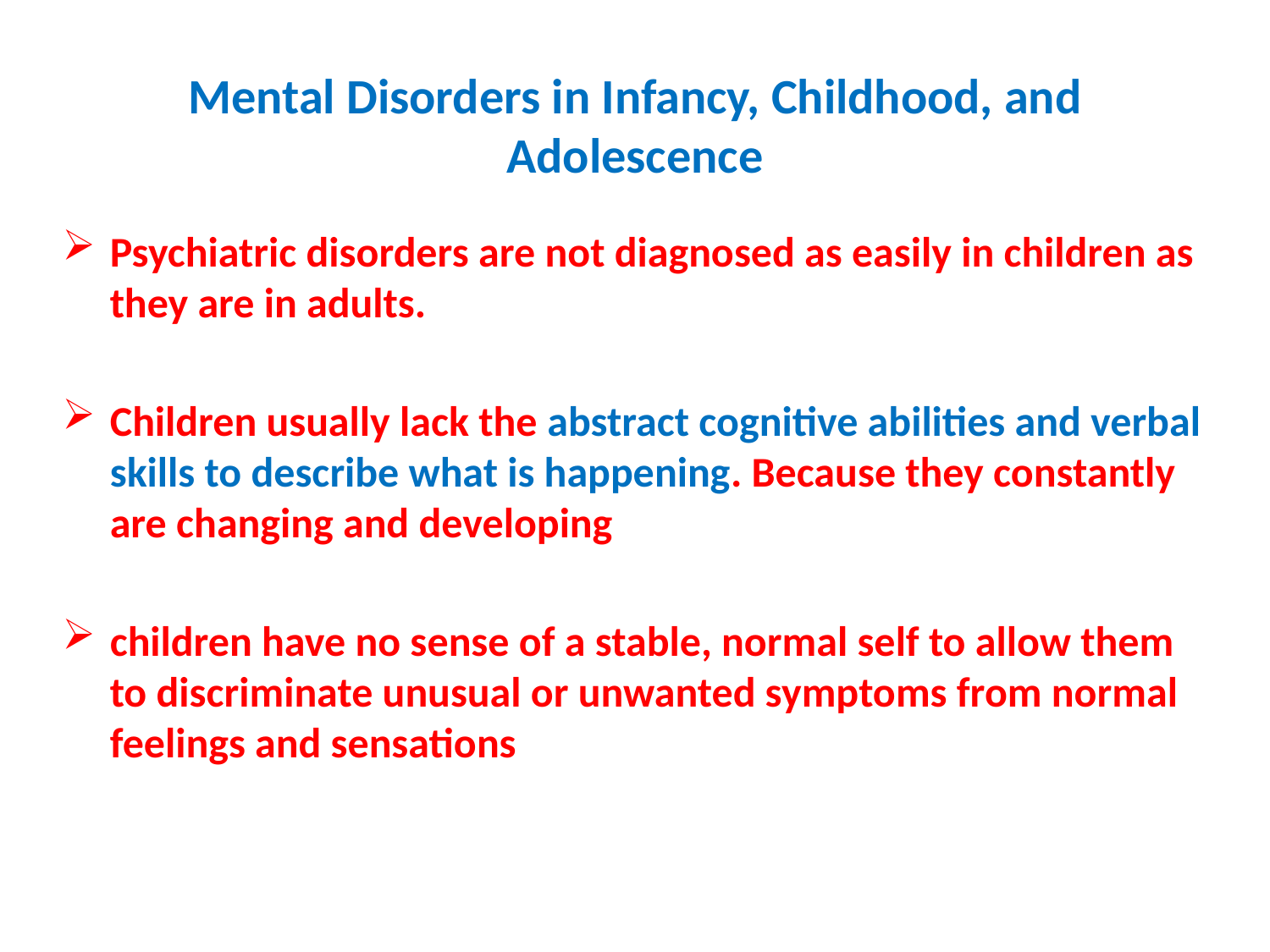

# Mental Disorders in Infancy, Childhood, and Adolescence
Psychiatric disorders are not diagnosed as easily in children as they are in adults.

Children usually lack the abstract cognitive abilities and verbal skills to describe what is happening. Because they constantly are changing and developing

children have no sense of a stable, normal self to allow them to discriminate unusual or unwanted symptoms from normal feelings and sensations